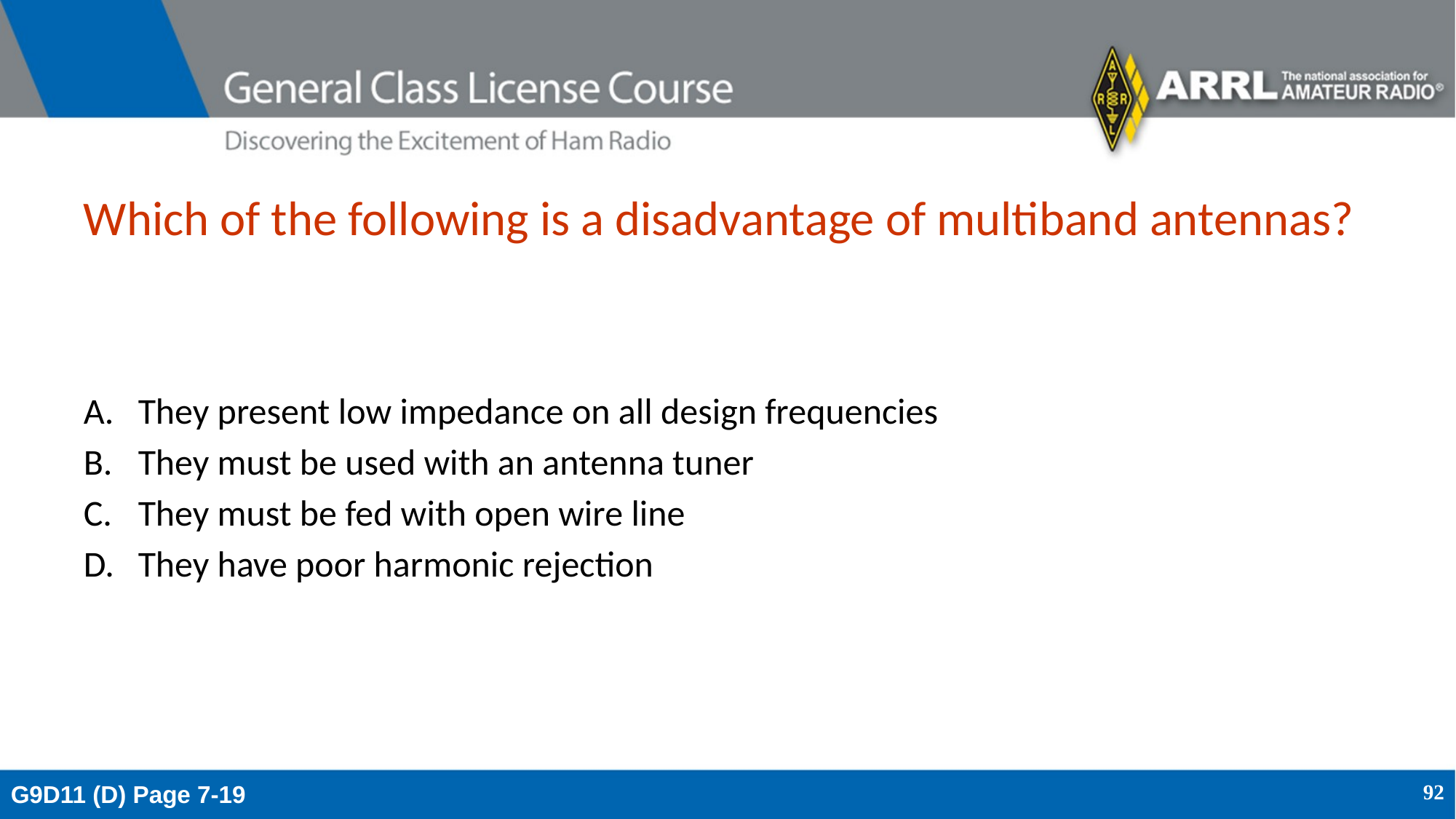

# Which of the following is a disadvantage of multiband antennas?
They present low impedance on all design frequencies
They must be used with an antenna tuner
They must be fed with open wire line
They have poor harmonic rejection
G9D11 (D) Page 7-19
92